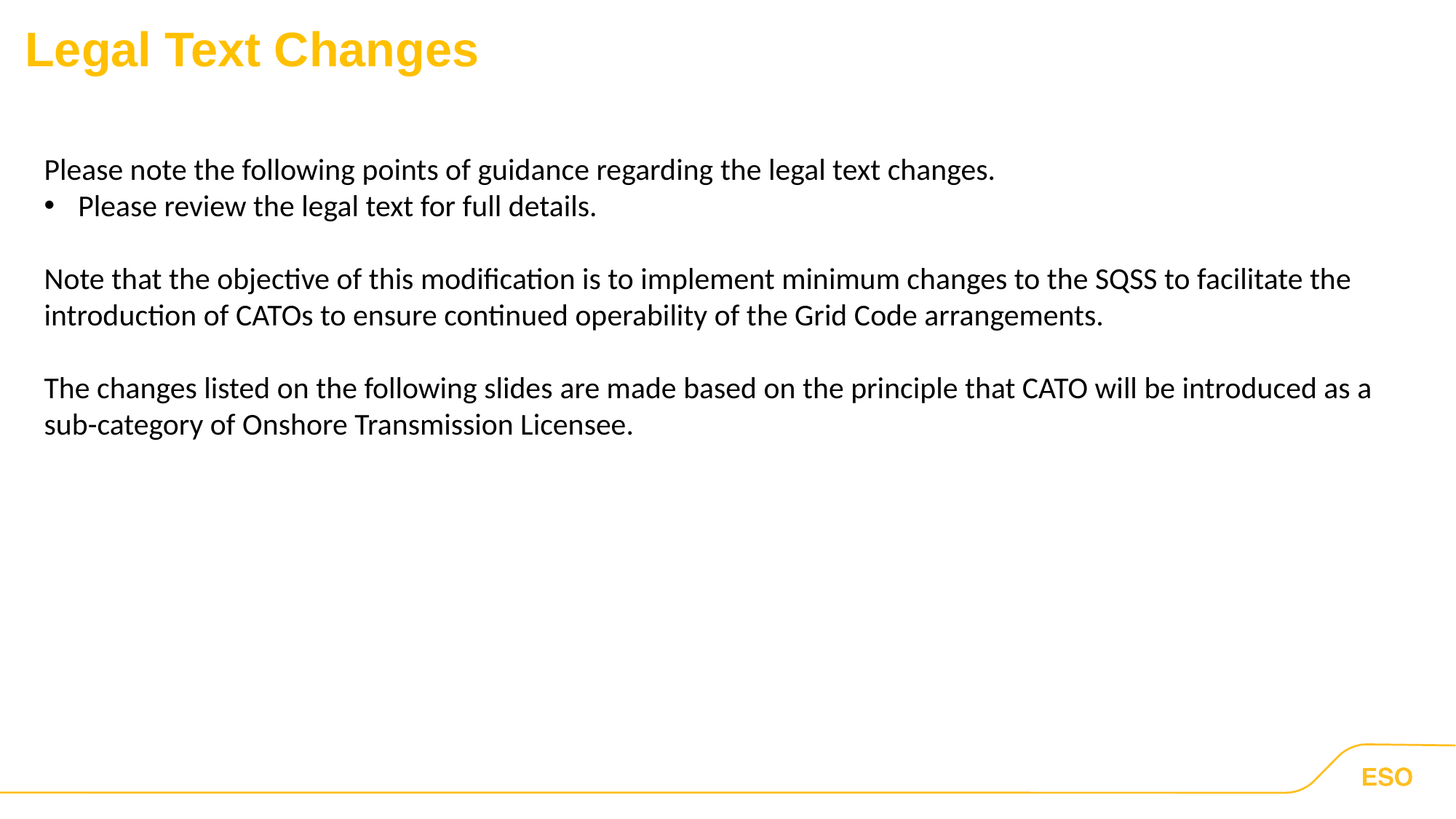

Legal Text Changes
Please note the following points of guidance regarding the legal text changes.
Please review the legal text for full details.

Note that the objective of this modification is to implement minimum changes to the SQSS to facilitate the introduction of CATOs to ensure continued operability of the Grid Code arrangements.

The changes listed on the following slides are made based on the principle that CATO will be introduced as a sub-category of Onshore Transmission Licensee.